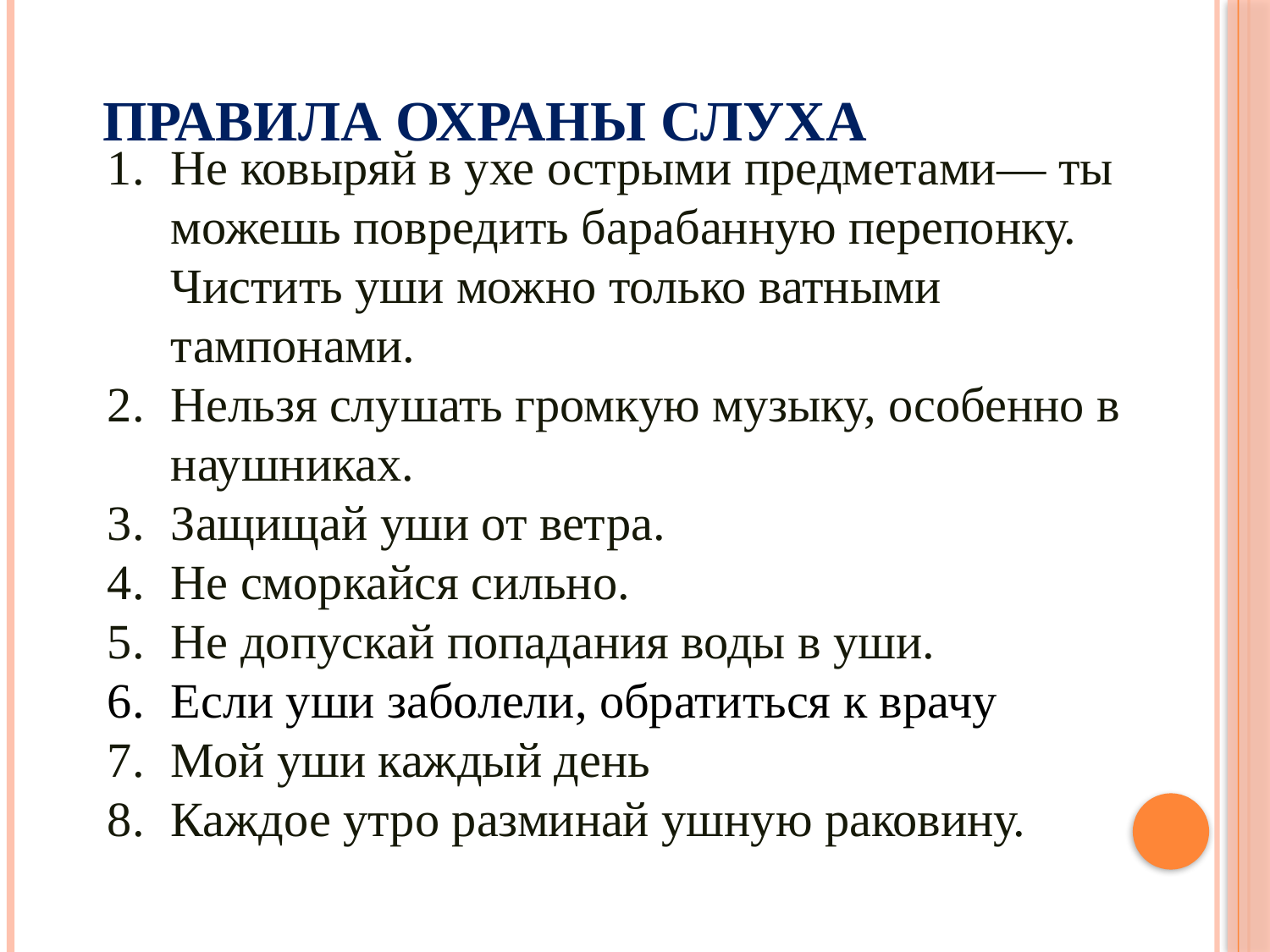

# Правила охраны слуха
Не ковыряй в ухе острыми предметами— ты можешь повредить барабанную перепонку. Чистить уши можно только ватными тампонами.
Нельзя слушать громкую музыку, особенно в наушниках.
Защищай уши от ветра.
Не сморкайся сильно.
Не допускай попадания воды в уши.
Если уши заболели, обратиться к врачу
Мой уши каждый день
Каждое утро разминай ушную раковину.